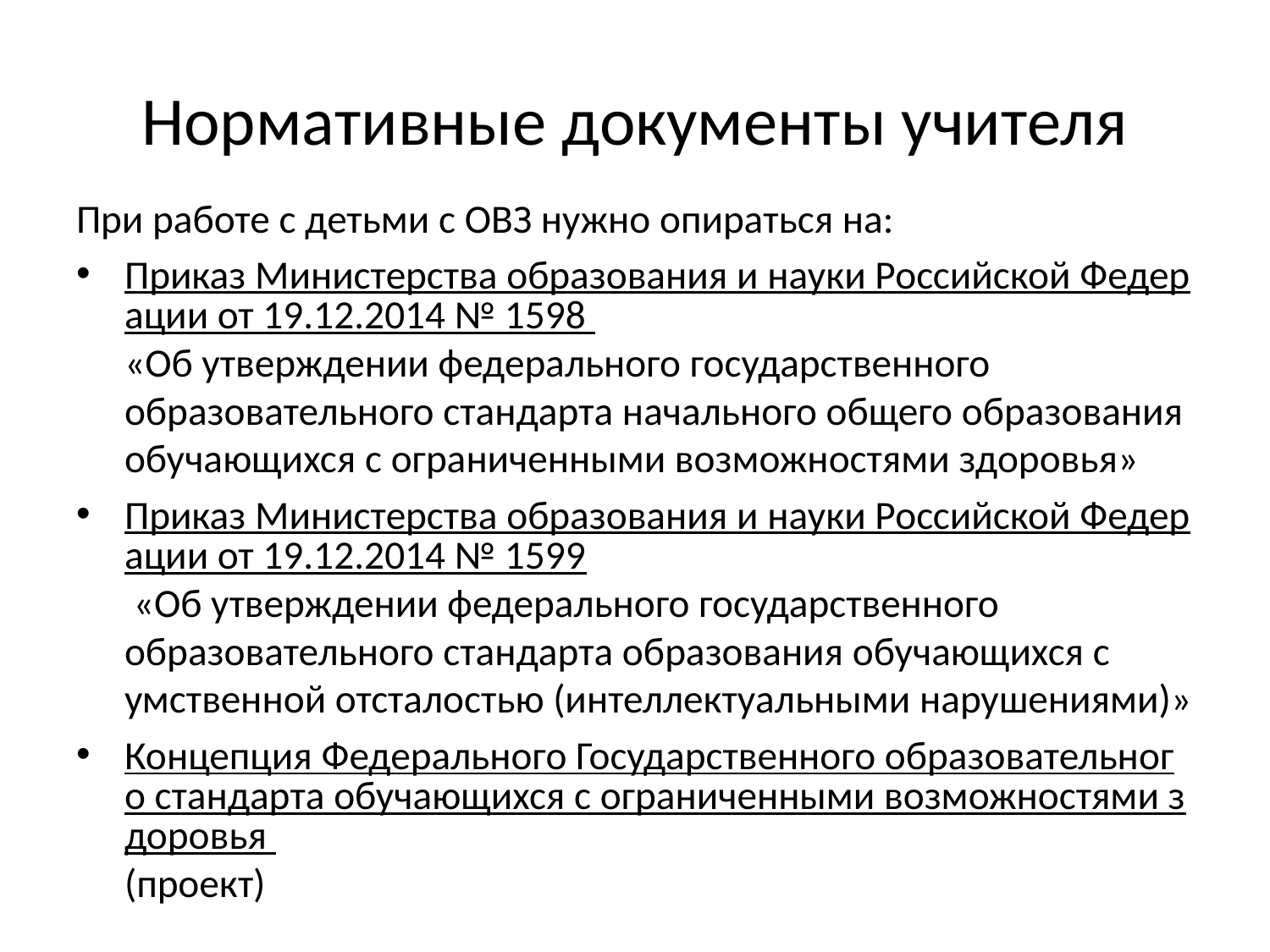

# Нормативные документы учителя
При работе с детьми с ОВЗ нужно опираться на:
Приказ Министерства образования и науки Российской Федерации от 19.12.2014 № 1598 «Об утверждении федерального государственного образовательного стандарта начального общего образования обучающихся с ограниченными возможностями здоровья»
Приказ Министерства образования и науки Российской Федерации от 19.12.2014 № 1599 «Об утверждении федерального государственного образовательного стандарта образования обучающихся с умственной отсталостью (интеллектуальными нарушениями)»
Концепция Федерального Государственного образовательного стандарта обучающихся с ограниченными возможностями здоровья (проект)